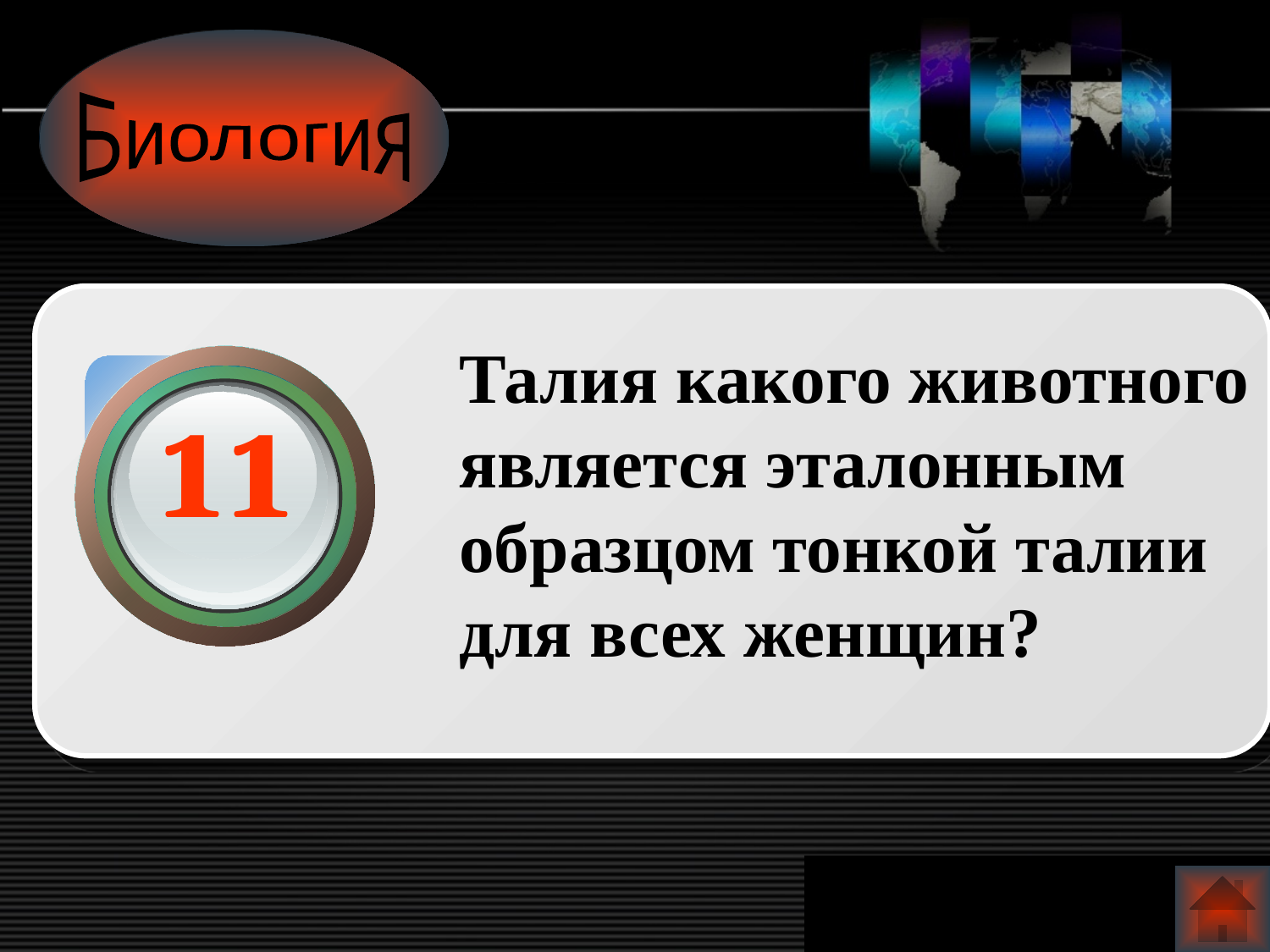

Биология

Талия какого животного является эталонным образцом тонкой талии для всех женщин?

11

www.themegallery.com